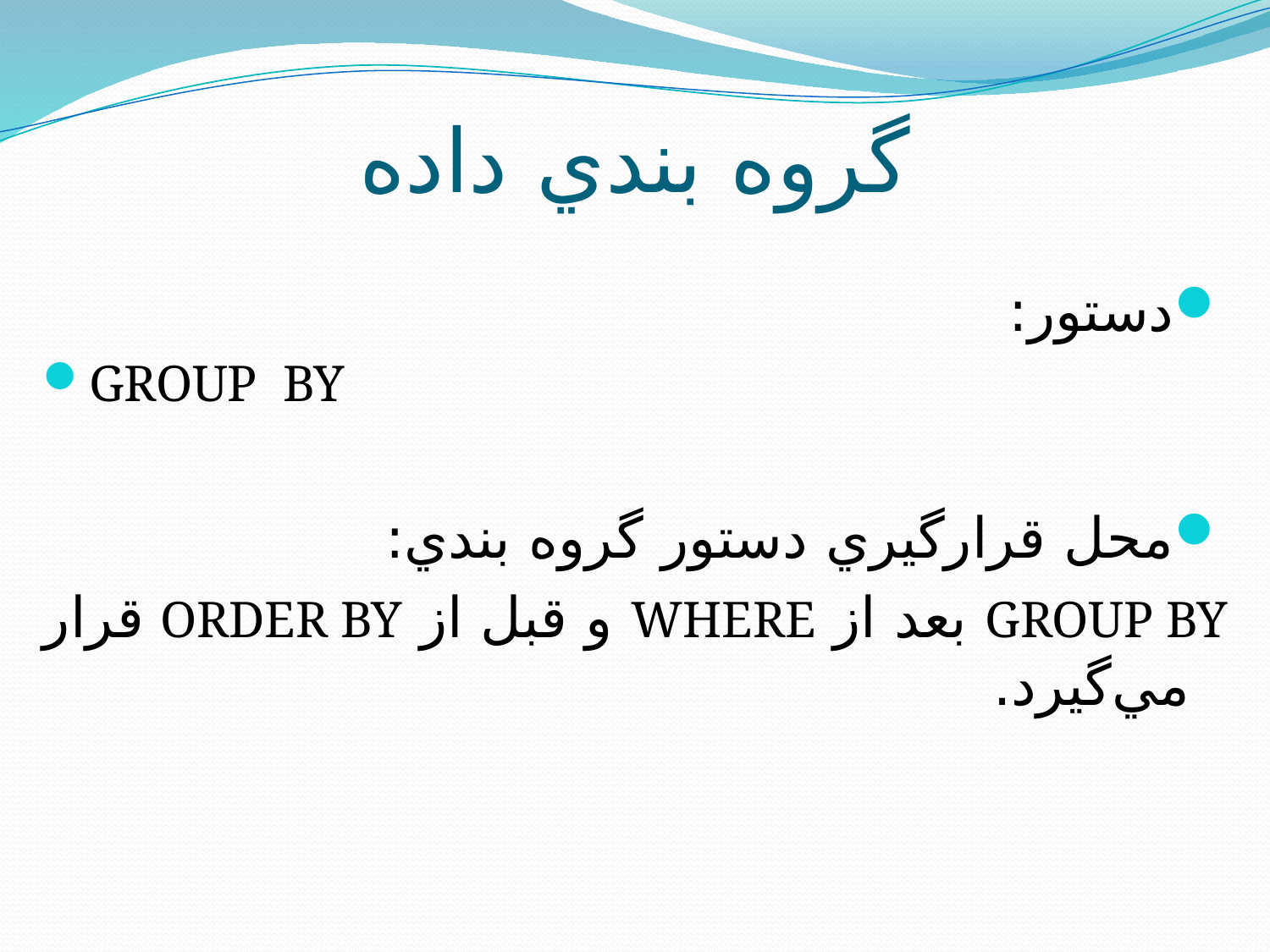

# گروه بندي داده
دستور:
GROUP  BY

محل قرارگيري دستور گروه بندي:
GROUP BY بعد از WHERE و قبل از ORDER BY قرار مي‌گيرد.